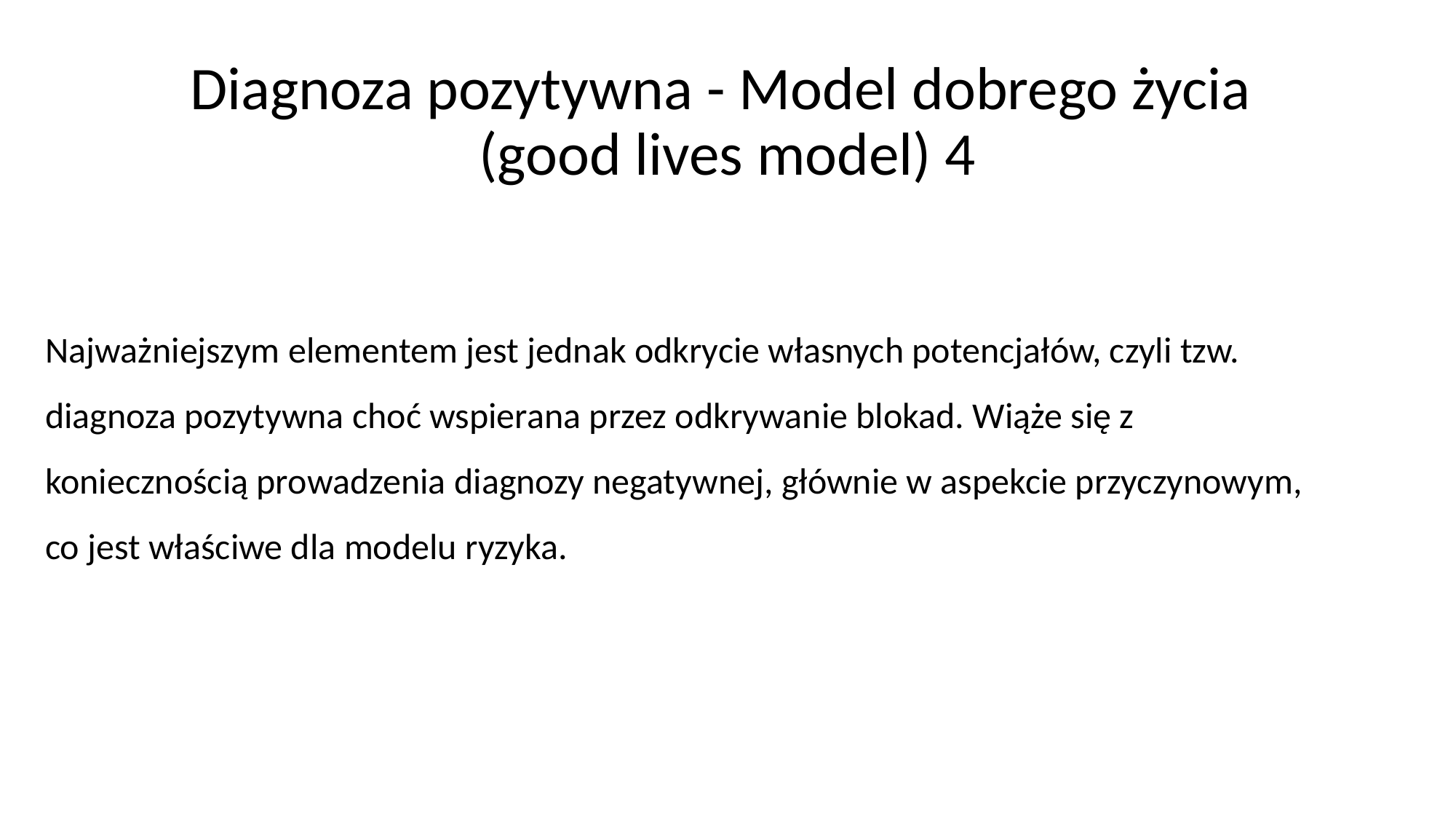

# Diagnoza pozytywna - Model dobrego życia (good lives model) 4
Najważniejszym elementem jest jednak odkrycie własnych potencjałów, czyli tzw. diagnoza pozytywna choć wspierana przez odkrywanie blokad. Wiąże się z koniecznością prowadzenia diagnozy negatywnej, głównie w aspekcie przyczynowym, co jest właściwe dla modelu ryzyka.